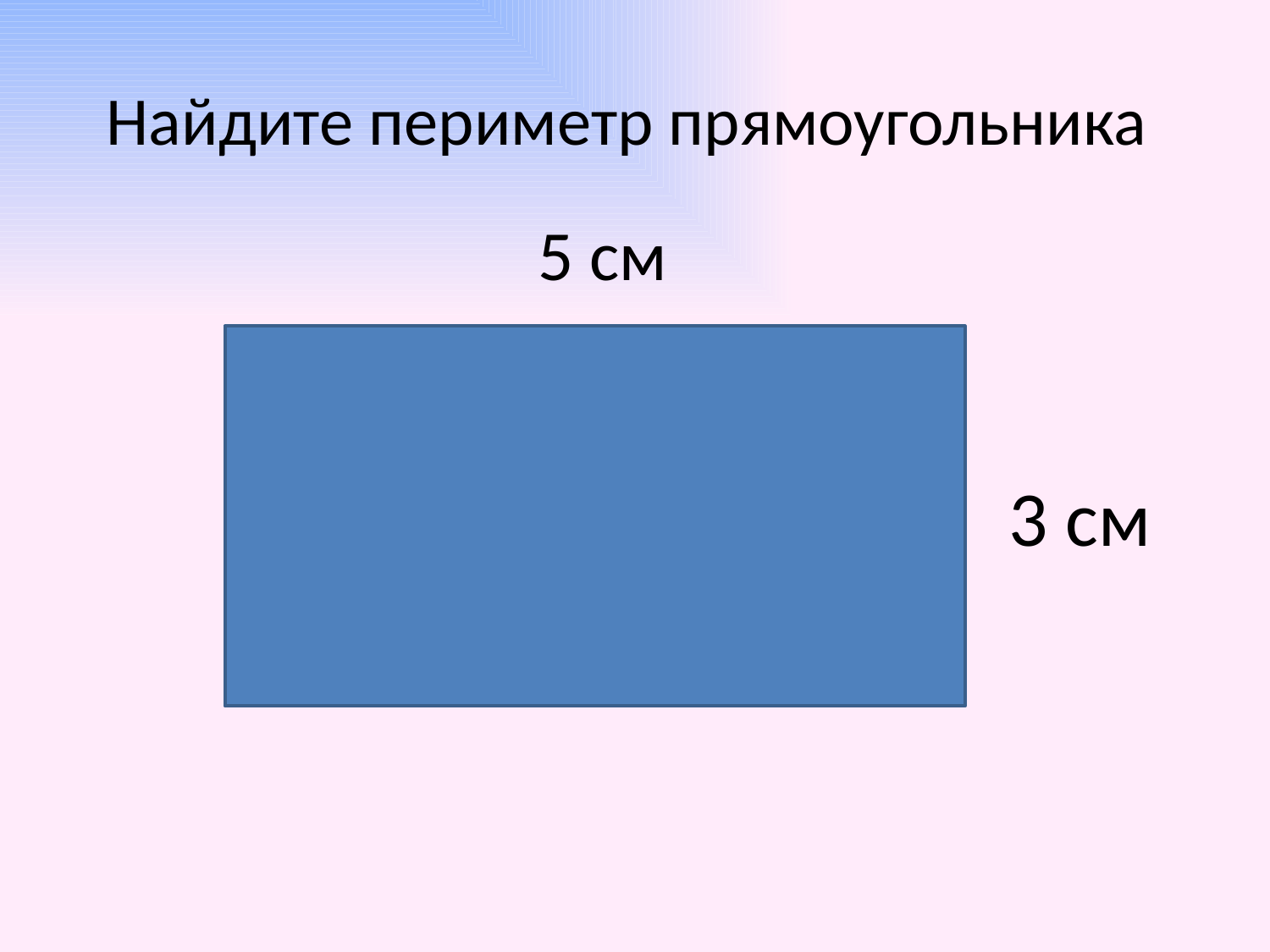

# Найдите периметр прямоугольника
5 см

3 см